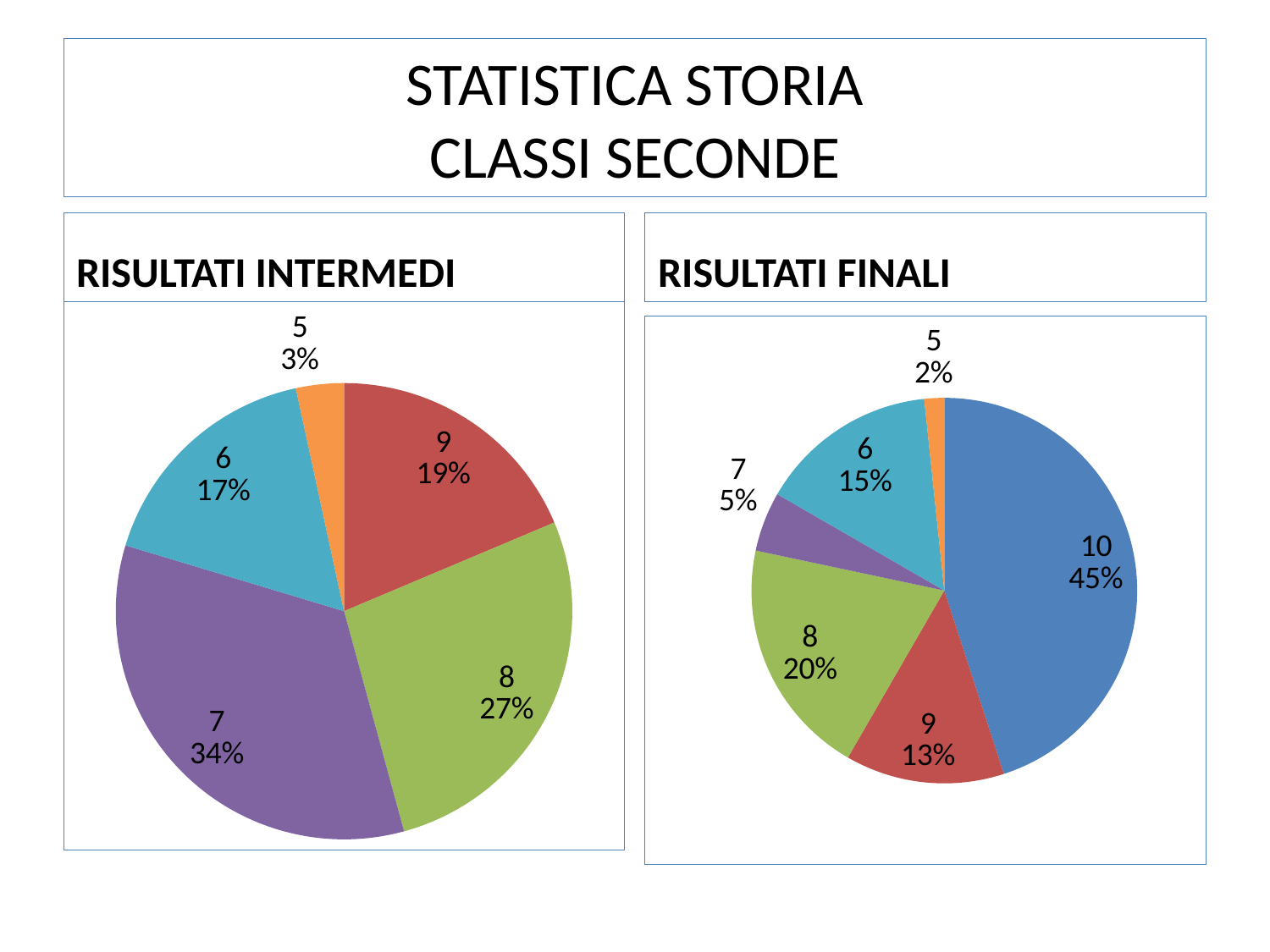

# STATISTICA STORIA CLASSI SECONDE
RISULTATI INTERMEDI
RISULTATI FINALI

### Chart

| Category | C.seconde |
|---|---|
| 10 | 0.0 |
| 9 | 11.0 |
| 8 | 16.0 |
| 7 | 20.0 |
| 6 | 10.0 |
| 5 | 2.0 |

### Chart

| Category | C.seconde |
|---|---|
| 10 | 27.0 |
| 9 | 8.0 |
| 8 | 12.0 |
| 7 | 3.0 |
| 6 | 9.0 |
| 5 | 1.0 |